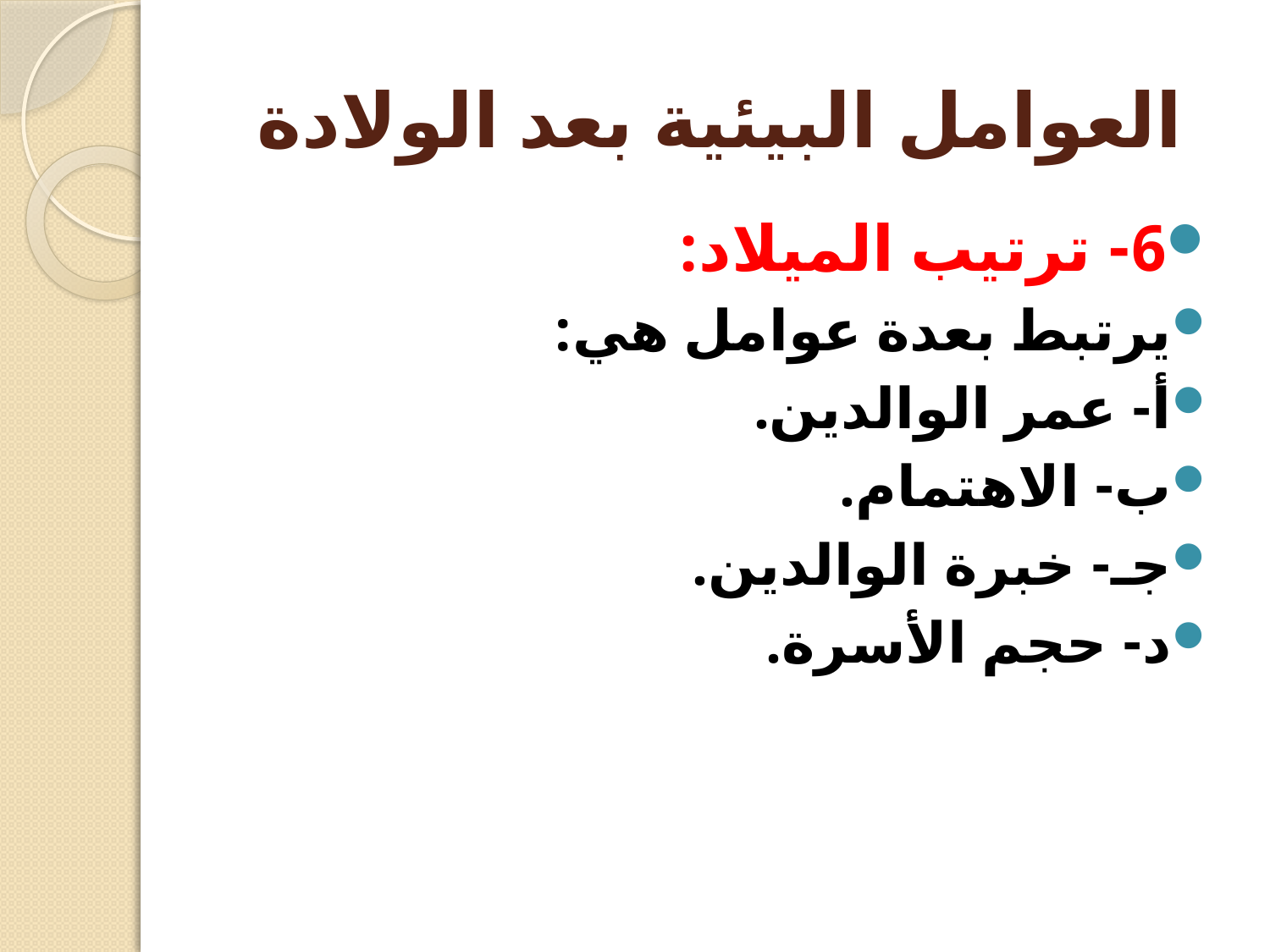

# العوامل البيئية بعد الولادة
6- ترتيب الميلاد:
يرتبط بعدة عوامل هي:
أ- عمر الوالدين.
ب- الاهتمام.
جـ- خبرة الوالدين.
د- حجم الأسرة.